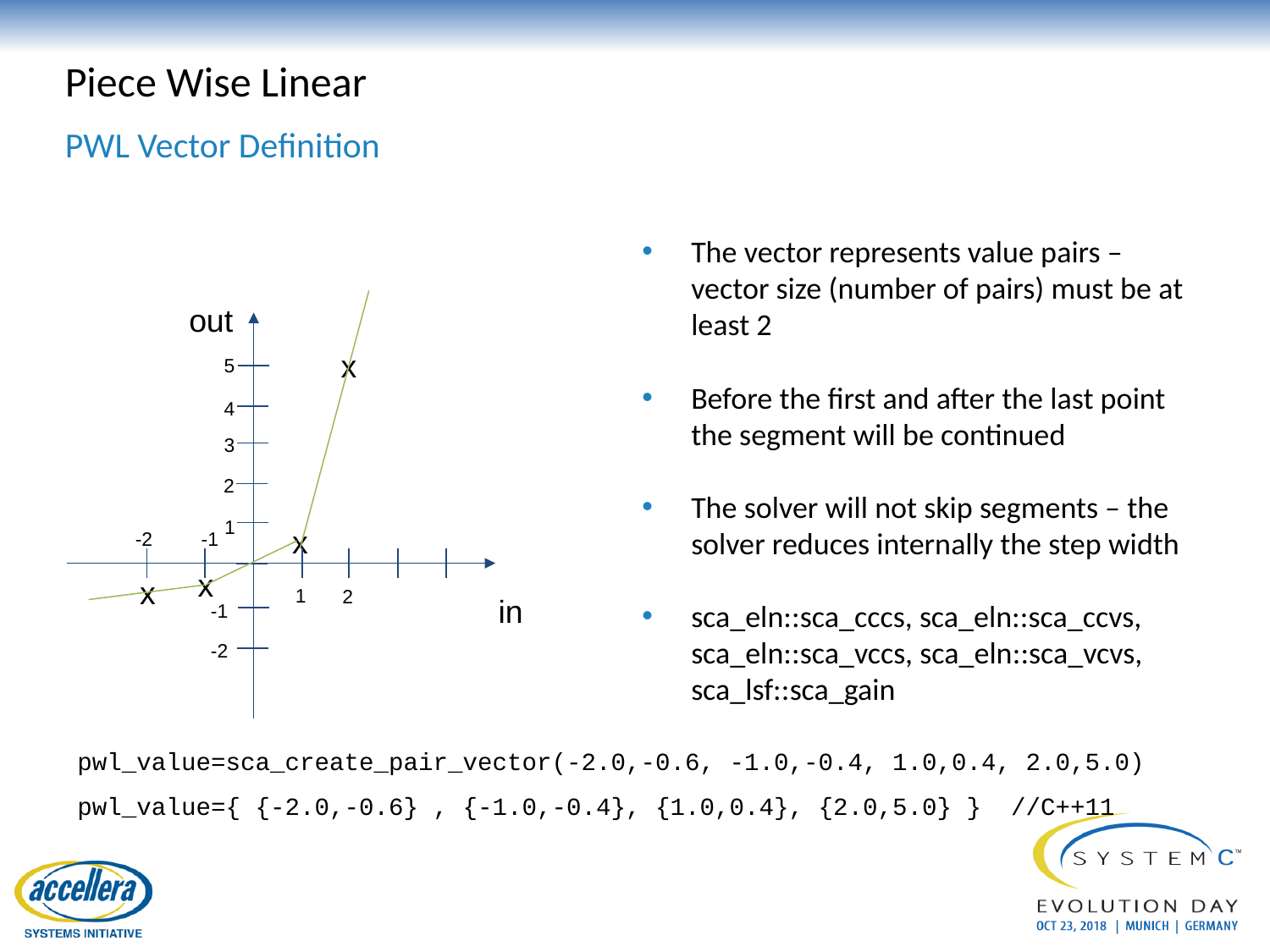

# Piece Wise Linear
PWL Vector Definition
The vector represents value pairs – vector size (number of pairs) must be at least 2
Before the first and after the last point the segment will be continued
The solver will not skip segments – the solver reduces internally the step width
sca_eln::sca_cccs, sca_eln::sca_ccvs, sca_eln::sca_vccs, sca_eln::sca_vcvs, sca_lsf::sca_gain

out
x
5
4
3
2
1
x
-1
-2
x
x
1
2
in
-1
-2
pwl_value=sca_create_pair_vector(-2.0,-0.6, -1.0,-0.4, 1.0,0.4, 2.0,5.0) pwl_value={ {-2.0,-0.6} , {-1.0,-0.4}, {1.0,0.4}, {2.0,5.0} }  //C++11